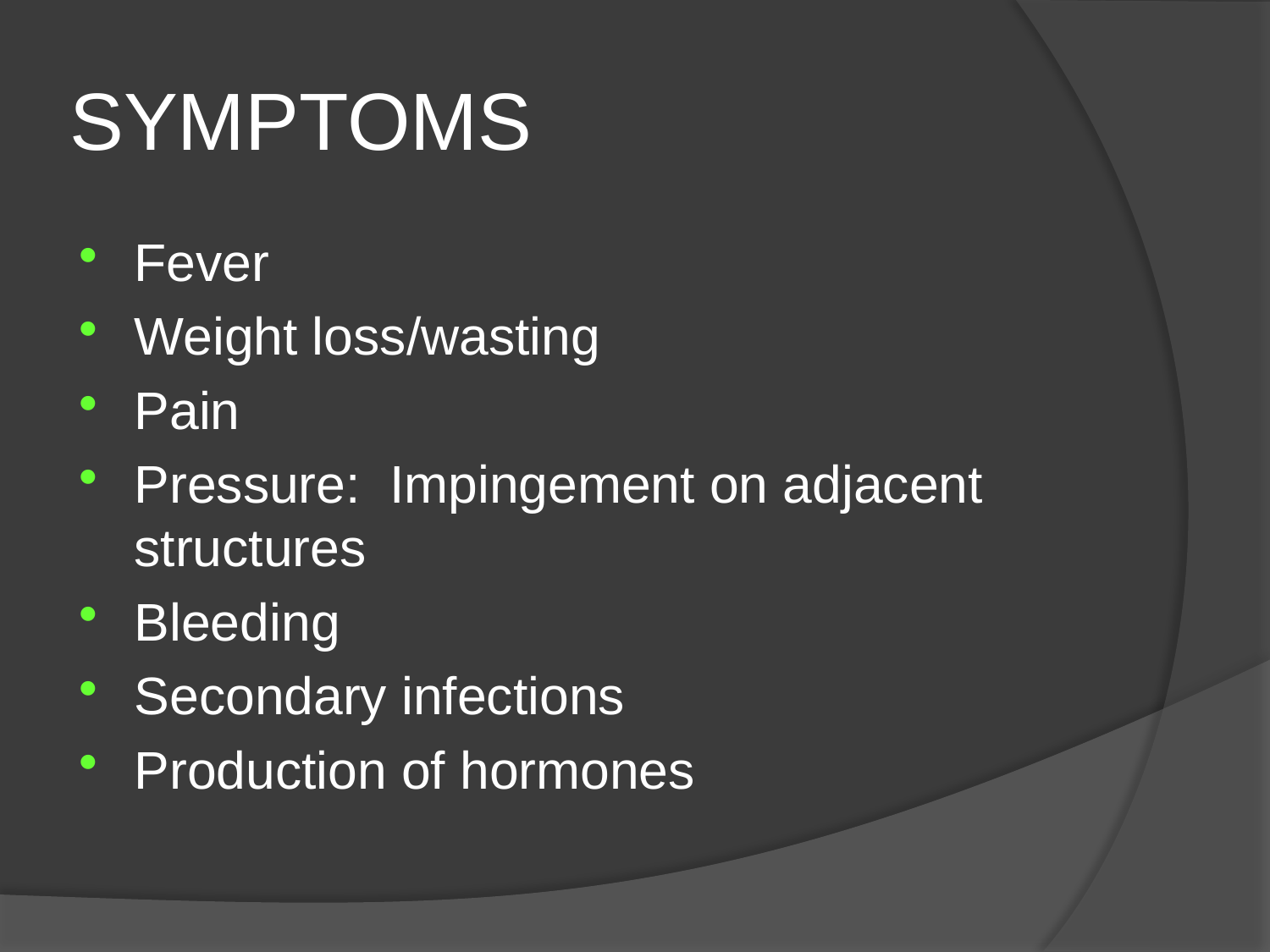

# SYMPTOMS
Fever
Weight loss/wasting
Pain
Pressure:  Impingement on adjacent structures
Bleeding
Secondary infections
Production of hormones